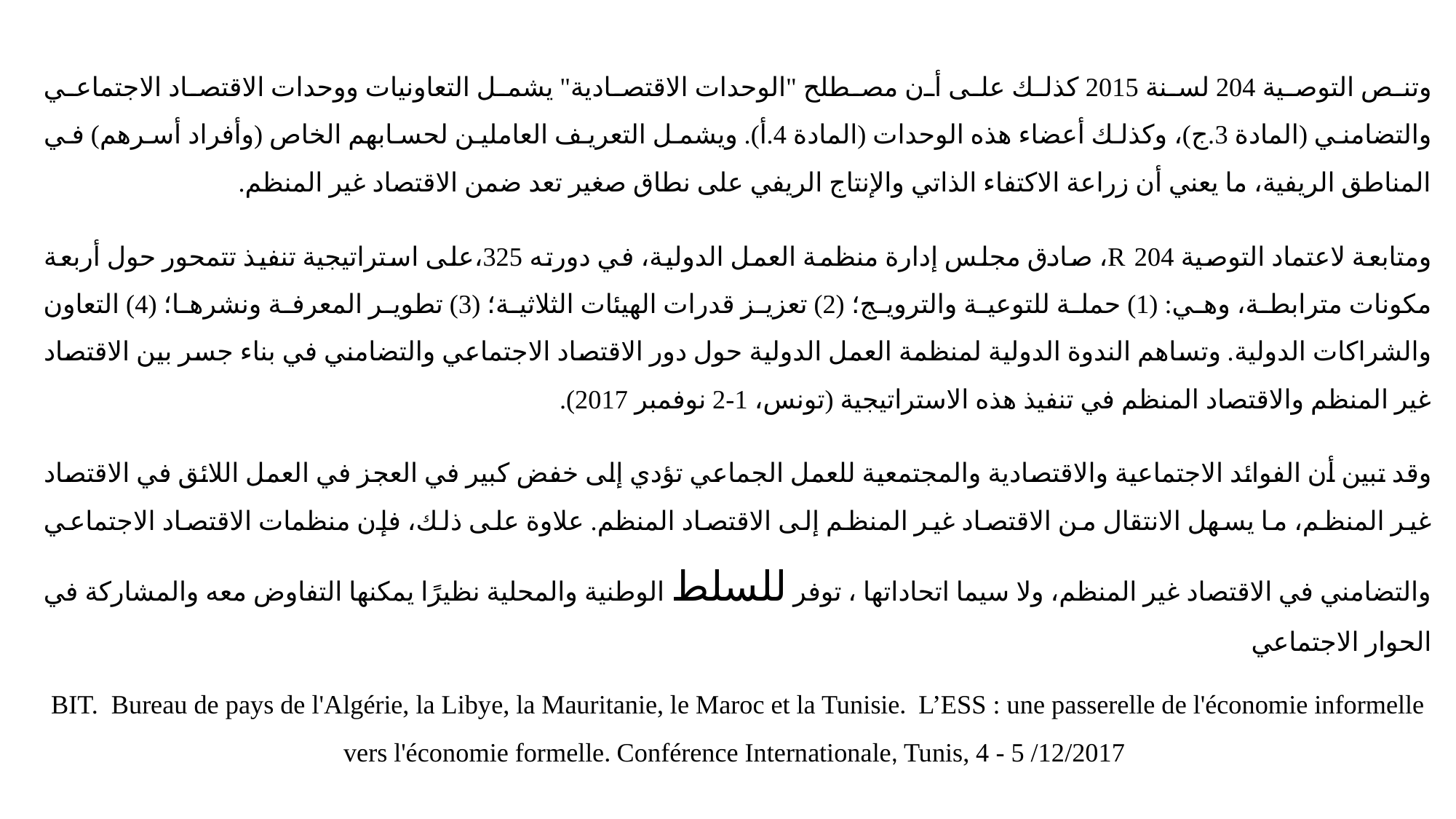

وتنص التوصية 204 لسنة 2015 كذلك على أن مصطلح "الوحدات الاقتصادية" يشمل التعاونيات ووحدات الاقتصاد الاجتماعي والتضامني (المادة 3.ج)، وكذلك أعضاء هذه الوحدات (المادة 4.أ). ويشمل التعريف العاملين لحسابهم الخاص (وأفراد أسرهم) في المناطق الريفية، ما يعني أن زراعة الاكتفاء الذاتي والإنتاج الريفي على نطاق صغير تعد ضمن الاقتصاد غير المنظم.
ومتابعة لاعتماد التوصية R 204، صادق مجلس إدارة منظمة العمل الدولية، في دورته 325،على استراتيجية تنفيذ تتمحور حول أربعة مكونات مترابطة، وهي: (1) حملة للتوعية والترويج؛ (2) تعزيز قدرات الهيئات الثلاثية؛ (3) تطوير المعرفة ونشرها؛ (4) التعاون والشراكات الدولية. وتساهم الندوة الدولية لمنظمة العمل الدولية حول دور الاقتصاد الاجتماعي والتضامني في بناء جسر بين الاقتصاد غير المنظم والاقتصاد المنظم في تنفيذ هذه الاستراتيجية (تونس، 1-2 نوفمبر 2017).
وقد تبين أن الفوائد الاجتماعية والاقتصادية والمجتمعية للعمل الجماعي تؤدي إلى خفض كبير في العجز في العمل اللائق في الاقتصاد غير المنظم، ما يسهل الانتقال من الاقتصاد غير المنظم إلى الاقتصاد المنظم. علاوة على ذلك، فإن منظمات الاقتصاد الاجتماعي والتضامني في الاقتصاد غير المنظم، ولا سيما اتحاداتها ، توفر للسلط الوطنية والمحلية نظيرًا يمكنها التفاوض معه والمشاركة في الحوار الاجتماعي
BIT.  Bureau de pays de l'Algérie, la Libye, la Mauritanie, le Maroc et la Tunisie.  L’ESS : une passerelle de l'économie informelle vers l'économie formelle. Conférence Internationale, Tunis, 4 - 5 /12/2017